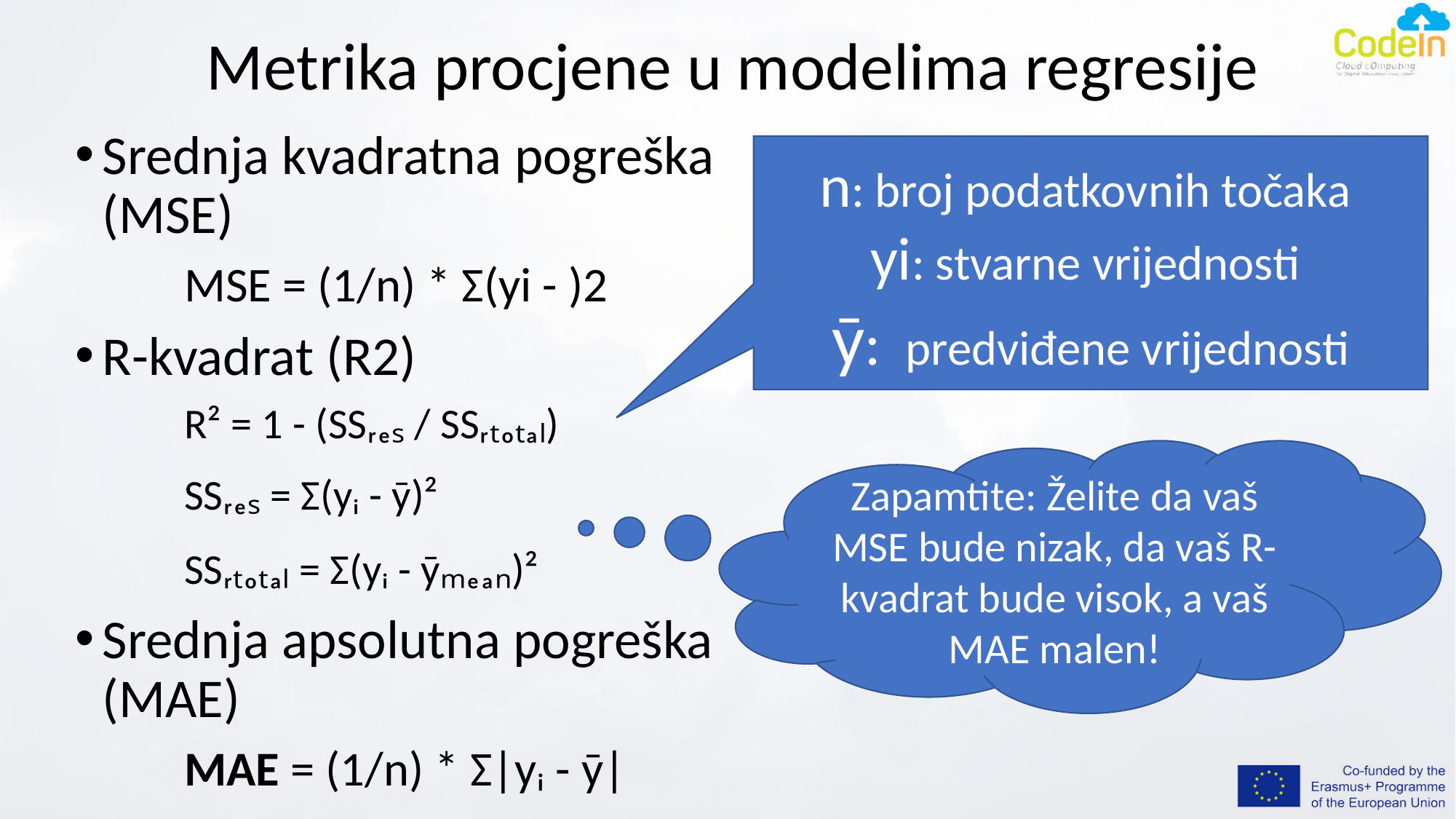

# Metrika procjene u modelima regresije
Srednja kvadratna pogreška (MSE)
	MSE = (1/n) * Σ(yi - )2
R-kvadrat (R2)
	R² = 1 - (SSᵣₑₛ / SSᵣₜₒₜₐₗ)
	SSᵣₑₛ = Σ(yᵢ - ȳ)²
	SSᵣₜₒₜₐₗ = Σ(yᵢ - ȳₘₑₐₙ)²
Srednja apsolutna pogreška (MAE)
	MAE = (1/n) * Σ|yᵢ - ȳ|

n: broj podatkovnih točaka
yi: stvarne vrijednosti
ȳ:  predviđene vrijednosti
Zapamtite: Želite da vaš MSE bude nizak, da vaš R-kvadrat bude visok, a vaš MAE malen!